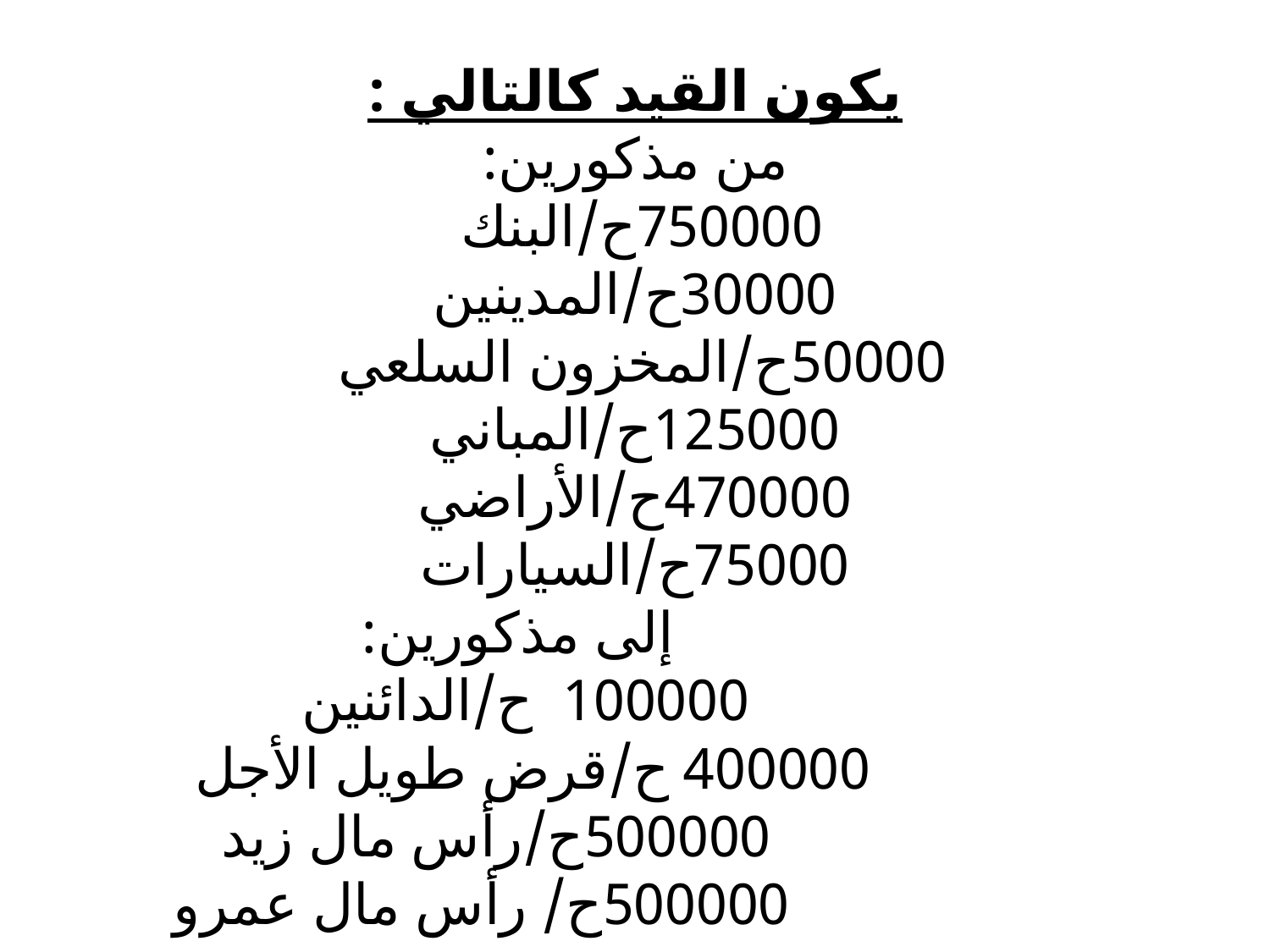

# يكون القيد كالتالي : من مذكورين: 750000ح/البنك 30000ح/المدينين 50000ح/المخزون السلعي 125000ح/المباني 470000ح/الأراضي 75000ح/السيارات إلى مذكورين: 100000  ح/الدائنين 400000 ح/قرض طويل الأجل 500000ح/رأس مال زيد 500000ح/ رأس مال عمرو